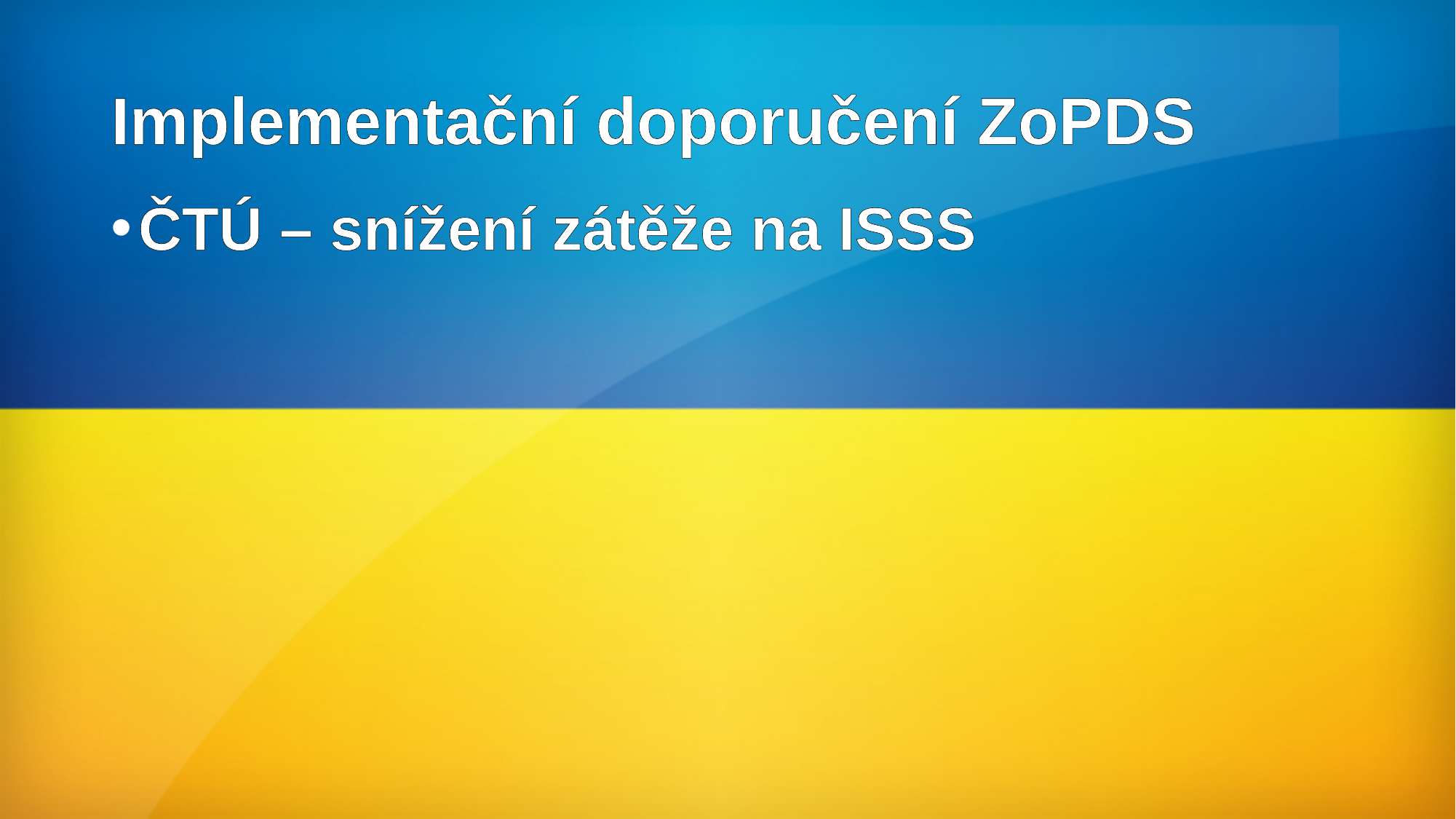

# Implementační doporučení ZoPDS
ČTÚ – snížení zátěže na ISSS